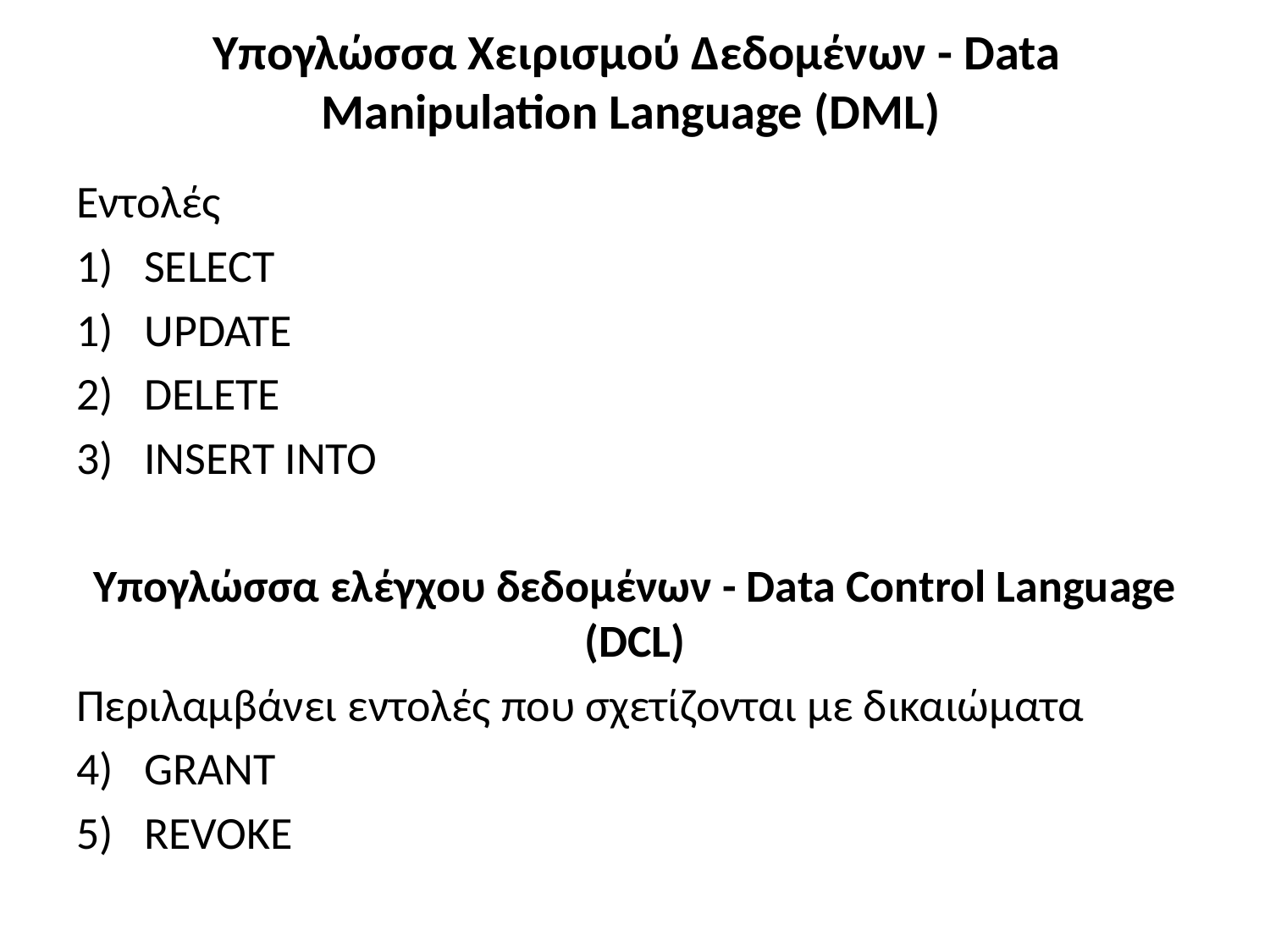

# Υπογλώσσα Χειρισμού Δεδομένων - Data Manipulation Language (DML)
Εντολές
1)   SELECT
UPDATE
DELETE
INSERT INTO

Υπογλώσσα ελέγχου δεδομένων - Data Control Language (DCL)
Περιλαμβάνει εντολές που σχετίζονται με δικαιώματα
GRANT
REVOKE